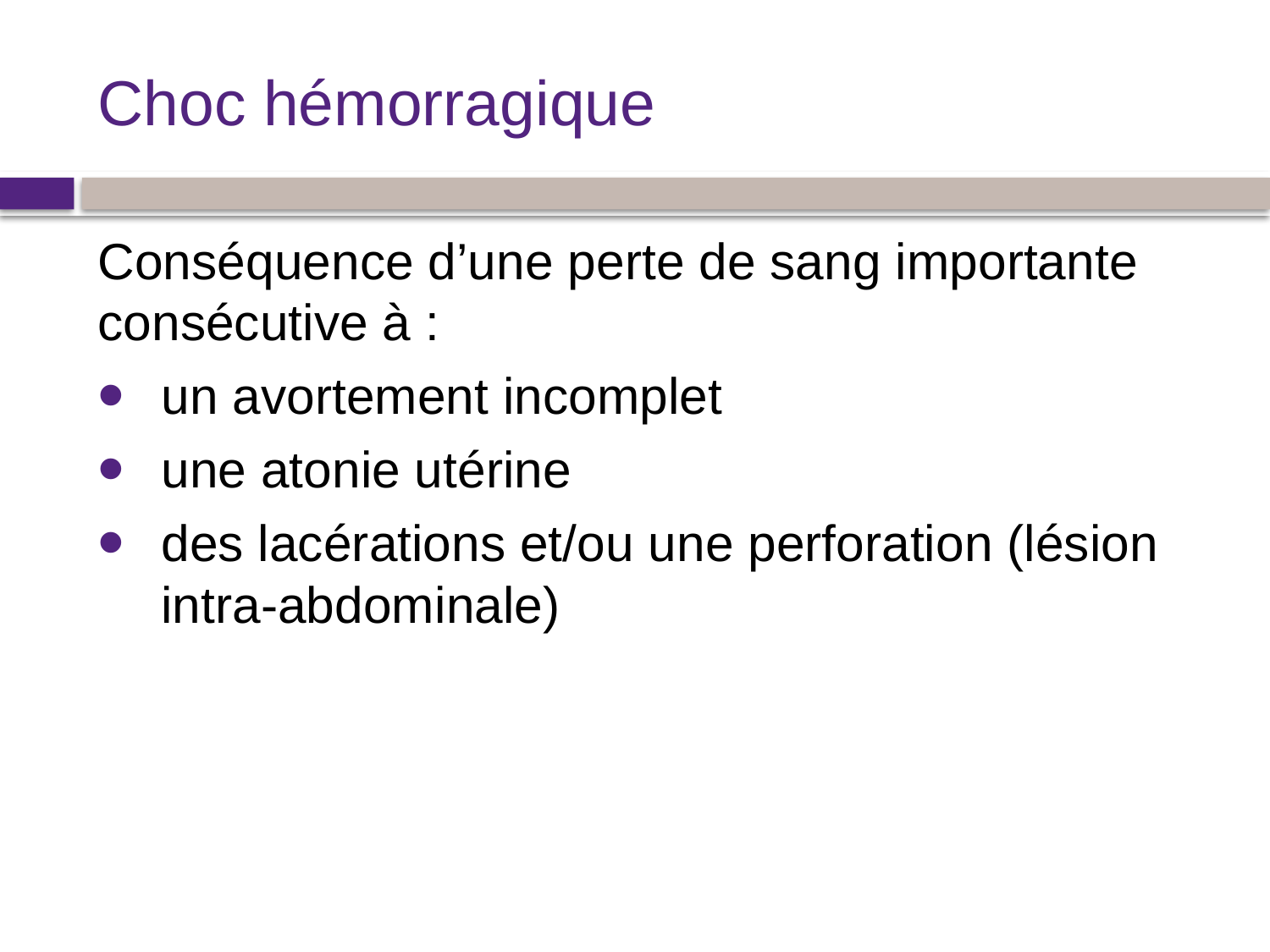

# Choc hémorragique
Conséquence d’une perte de sang importante consécutive à :
un avortement incomplet
une atonie utérine
des lacérations et/ou une perforation (lésion intra-abdominale)